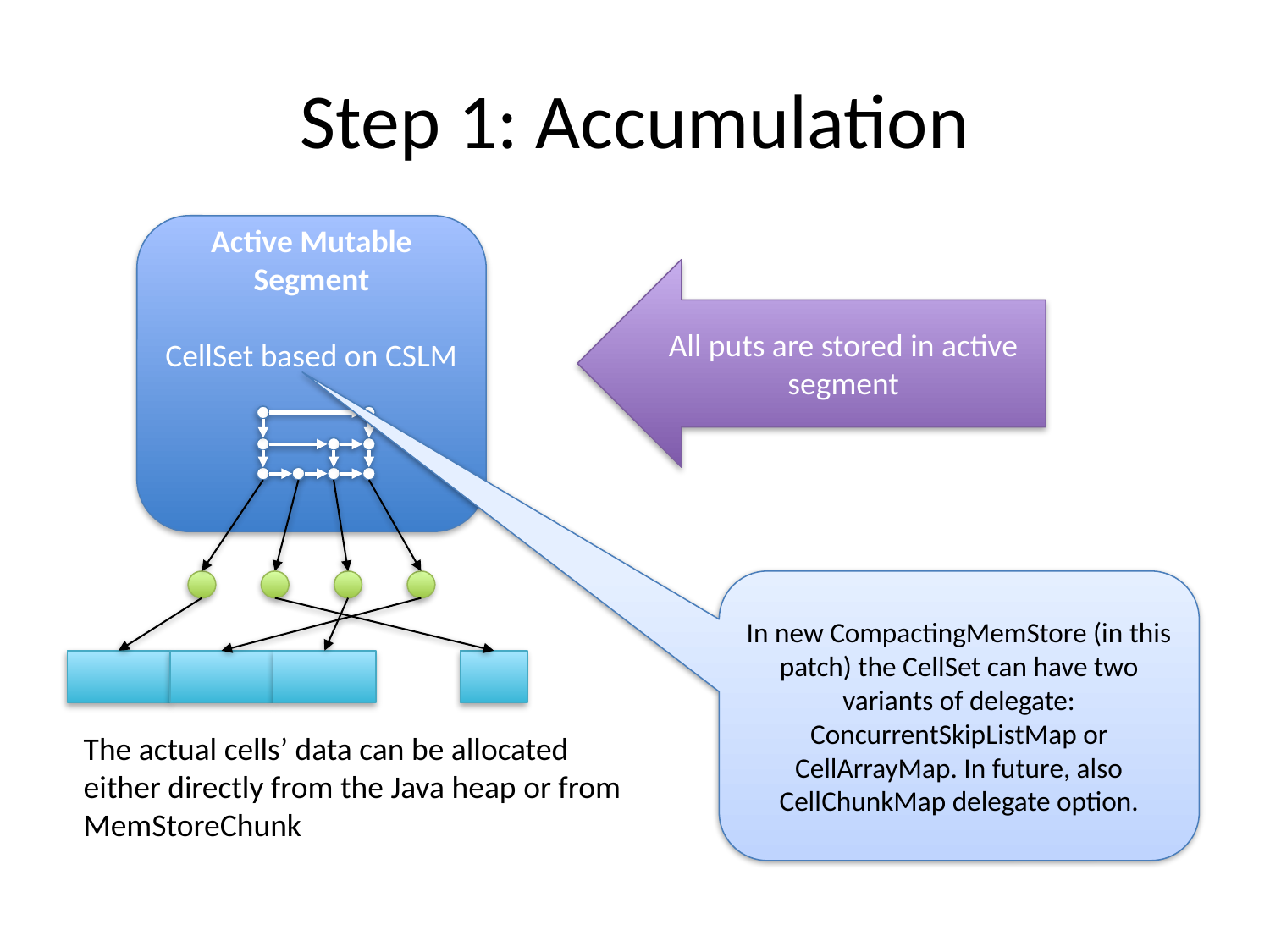

# Step 1: Accumulation
Active Mutable Segment

CellSet based on CSLM

All puts are stored in active segment

In new CompactingMemStore (in this patch) the CellSet can have two variants of delegate: ConcurrentSkipListMap or CellArrayMap. In future, also CellChunkMap delegate option.

The actual cells’ data can be allocated
either directly from the Java heap or from
MemStoreChunk